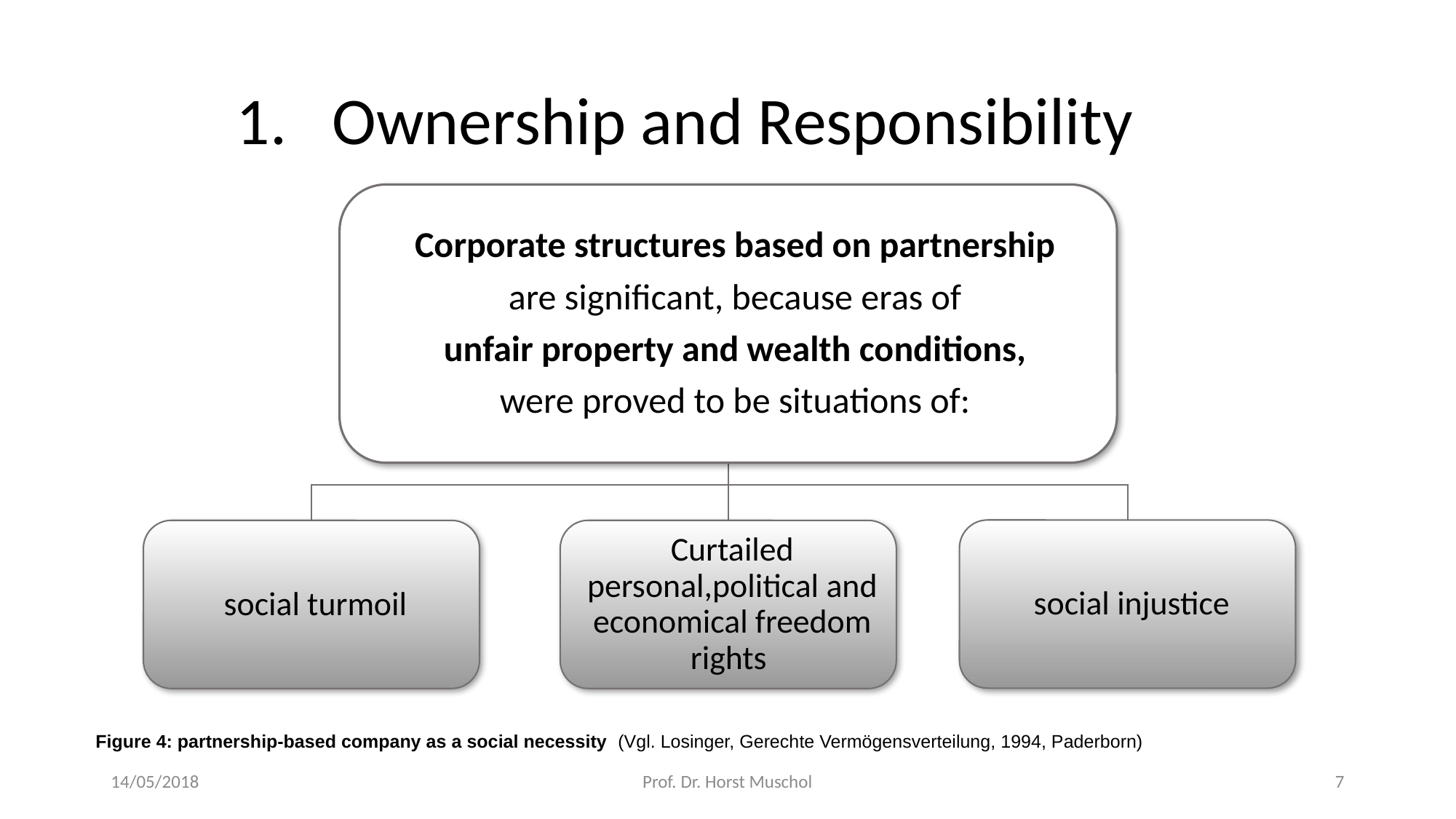

# 1.   Ownership and Responsibility
Corporate structures based on partnership
are significant, because eras of
unfair property and wealth conditions,
were proved to be situations of:
social turmoil
Curtailed personal,political and economical freedom rights
social injustice
Figure 4: partnership-based company as a social necessity  (Vgl. Losinger, Gerechte Vermögensverteilung, 1994, Paderborn)
14/05/2018
Prof. Dr. Horst Muschol
7